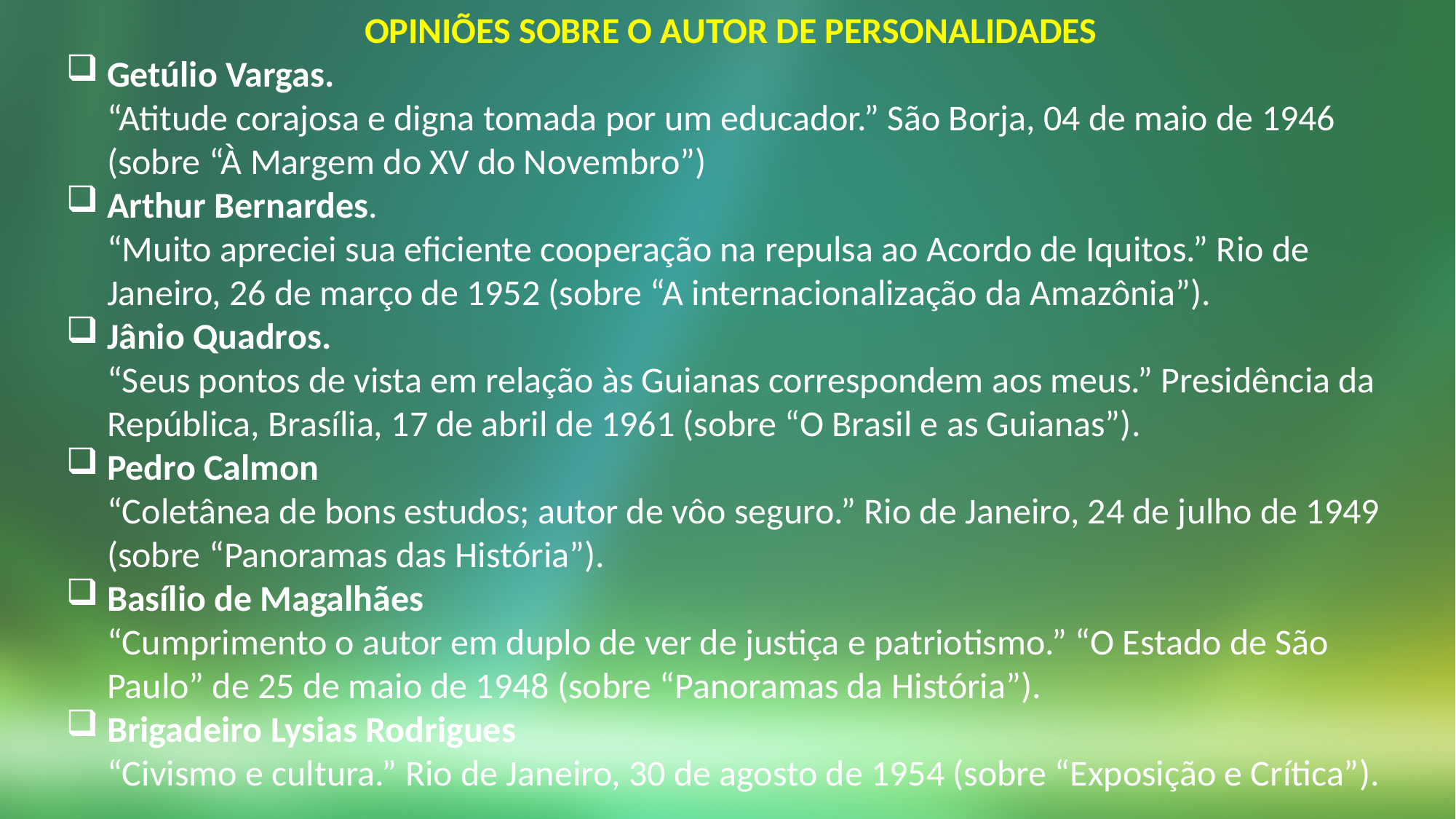

OPINIÕES SOBRE O AUTOR DE PERSONALIDADES
Getúlio Vargas.
“Atitude corajosa e digna tomada por um educador.” São Borja, 04 de maio de 1946 (sobre “À Margem do XV do Novembro”)
Arthur Bernardes.
“Muito apreciei sua eficiente cooperação na repulsa ao Acordo de Iquitos.” Rio de Janeiro, 26 de março de 1952 (sobre “A internacionalização da Amazônia”).
Jânio Quadros.
“Seus pontos de vista em relação às Guianas correspondem aos meus.” Presidência da República, Brasília, 17 de abril de 1961 (sobre “O Brasil e as Guianas”).
Pedro Calmon
“Coletânea de bons estudos; autor de vôo seguro.” Rio de Janeiro, 24 de julho de 1949 (sobre “Panoramas das História”).
Basílio de Magalhães
“Cumprimento o autor em duplo de ver de justiça e patriotismo.” “O Estado de São Paulo” de 25 de maio de 1948 (sobre “Panoramas da História”).
Brigadeiro Lysias Rodrigues
“Civismo e cultura.” Rio de Janeiro, 30 de agosto de 1954 (sobre “Exposição e Crítica”).